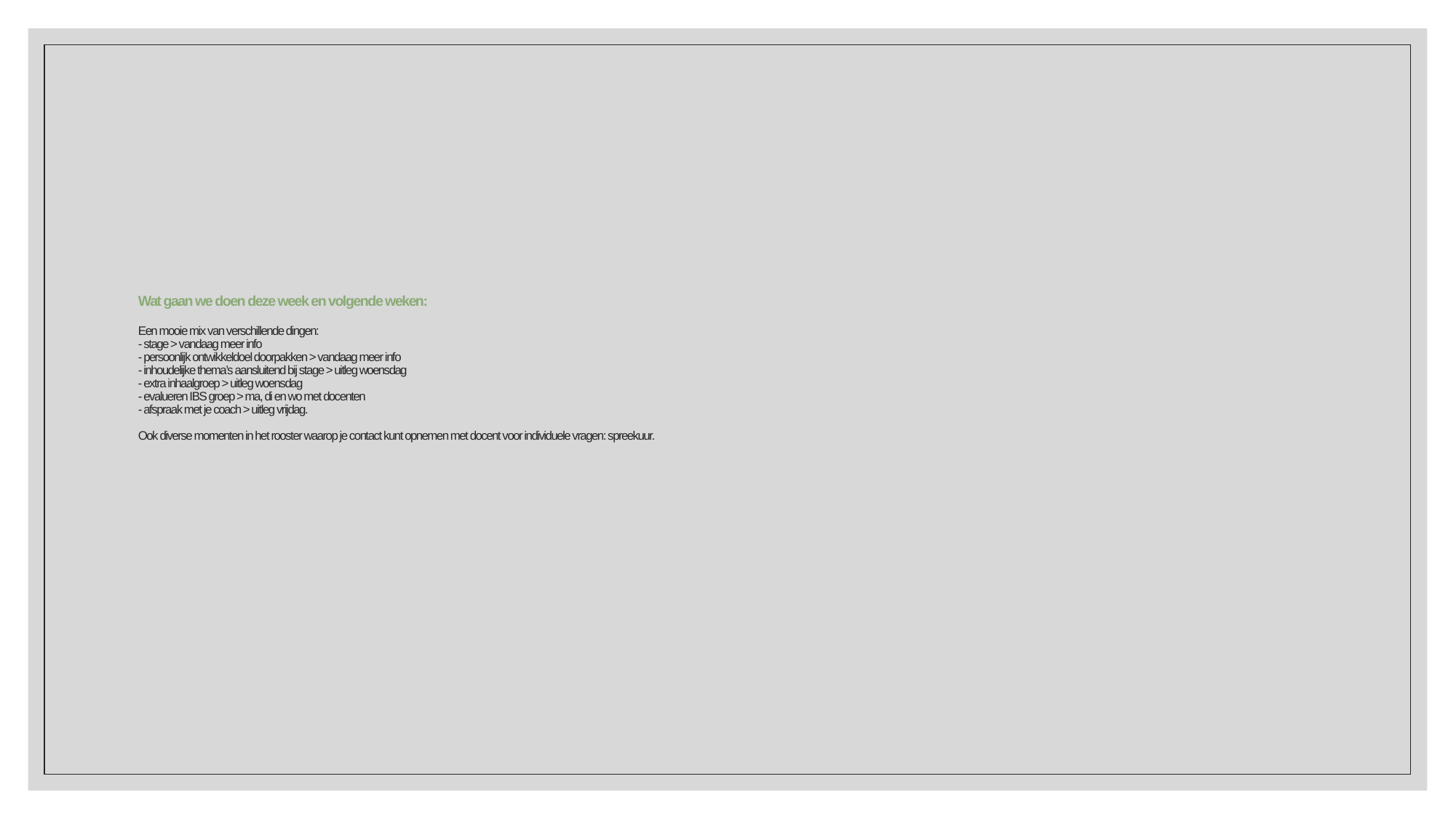

# Wat gaan we doen deze week en volgende weken: Een mooie mix van verschillende dingen: - stage > vandaag meer info - persoonlijk ontwikkeldoel doorpakken > vandaag meer info - inhoudelijke thema’s aansluitend bij stage > uitleg woensdag - extra inhaalgroep > uitleg woensdag - evalueren IBS groep > ma, di en wo met docenten - afspraak met je coach > uitleg vrijdag. Ook diverse momenten in het rooster waarop je contact kunt opnemen met docent voor individuele vragen: spreekuur.